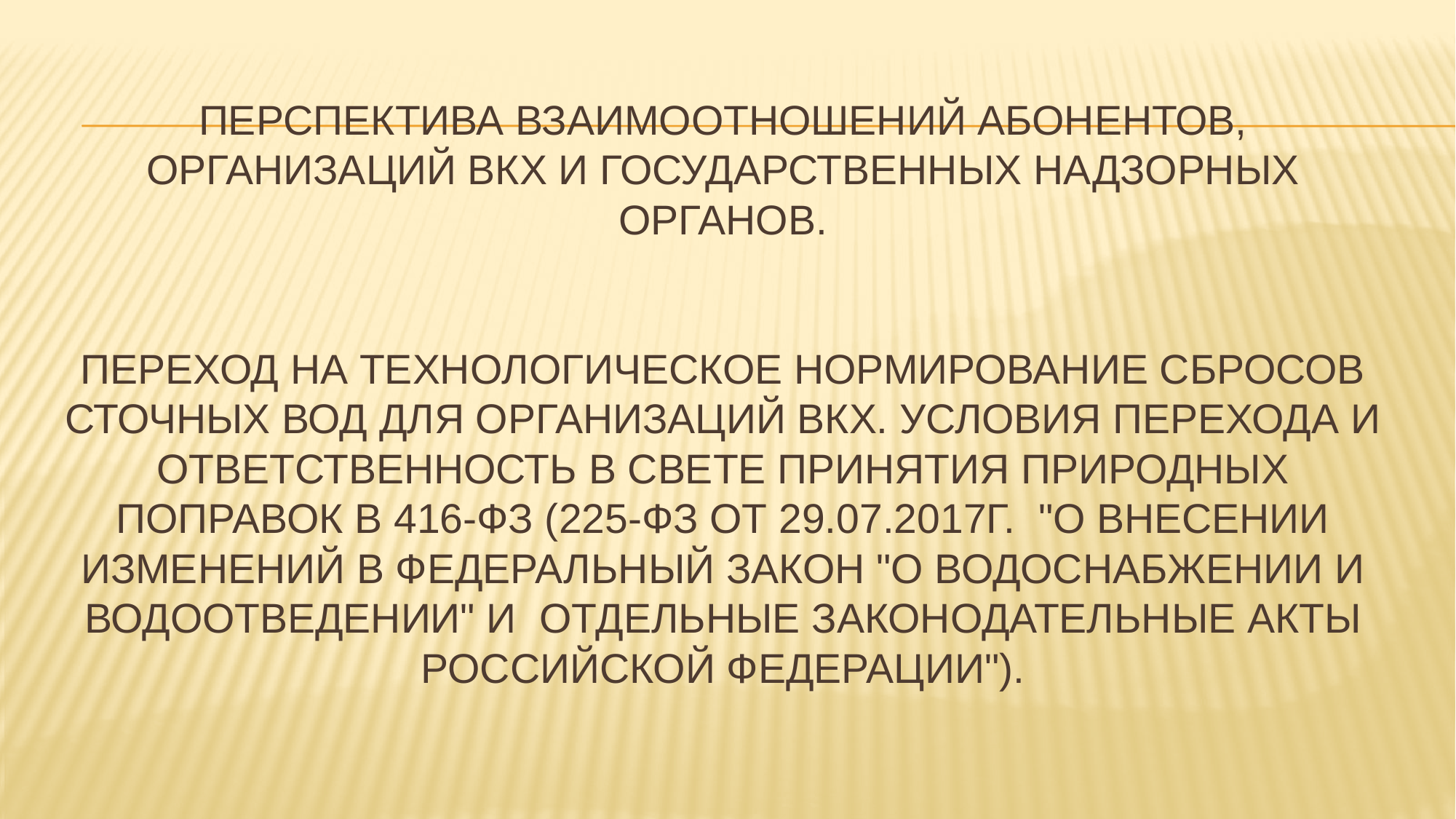

# Перспектива взаимоотношений абонентов, организаций ВКХ и государственных надзорных органов. Переход на технологическое нормирование сбросов сточных вод для организаций ВКХ. условия перехода и ответственность в свете принятия природных поправок в 416-ФЗ (225-ФЗ от 29.07.2017г.  "О внесении изменений в федеральный закон "О водоснабжении и водоотведении" и  отдельные законодательные акты Российской Федерации").